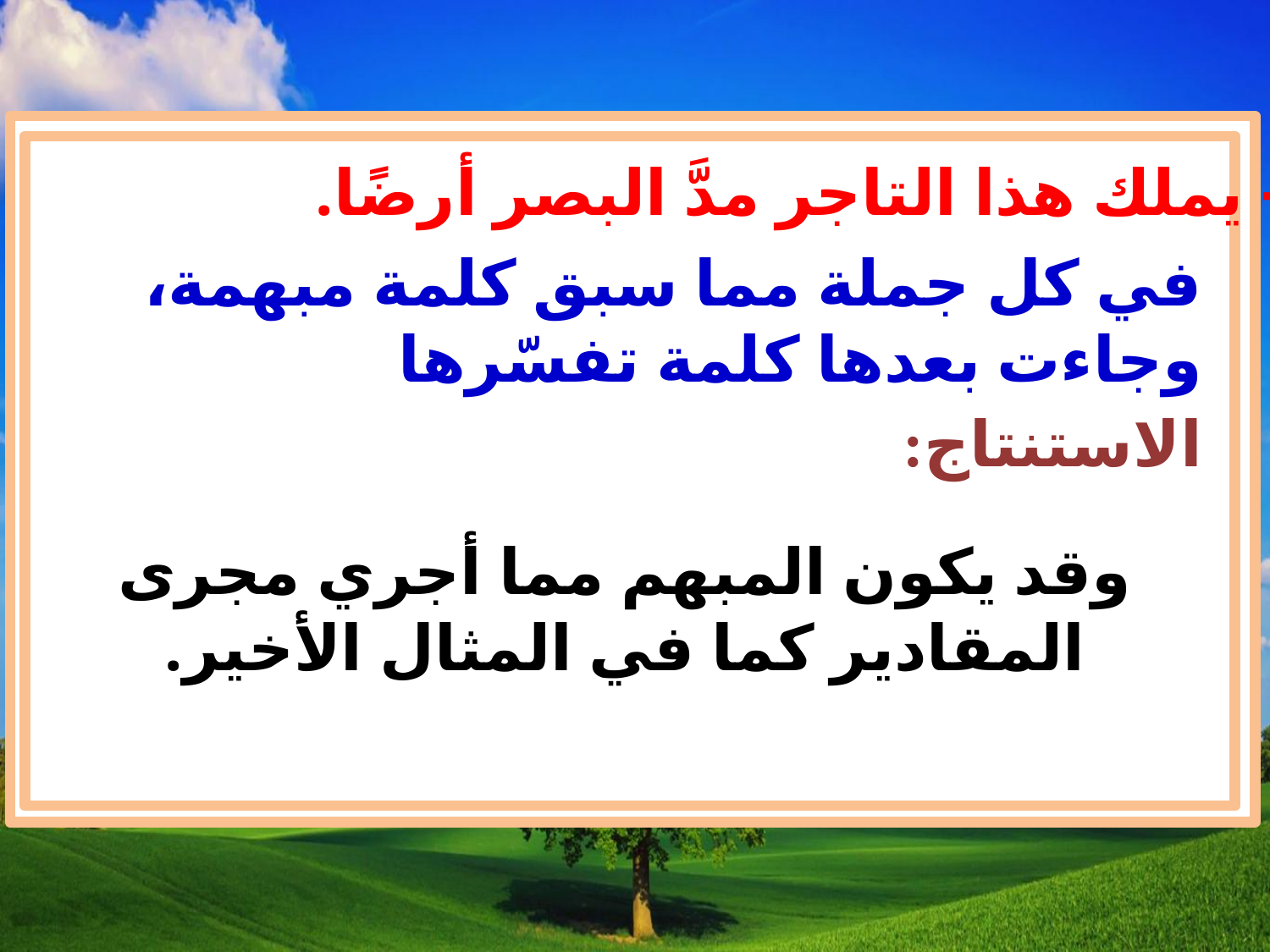

خ- يملك هذا التاجر مدَّ البصر أرضًا.
في كل جملة مما سبق كلمة مبهمة، وجاءت بعدها كلمة تفسّرها
الاستنتاج:
وقد يكون المبهم مما أجري مجرى المقادير كما في المثال الأخير.